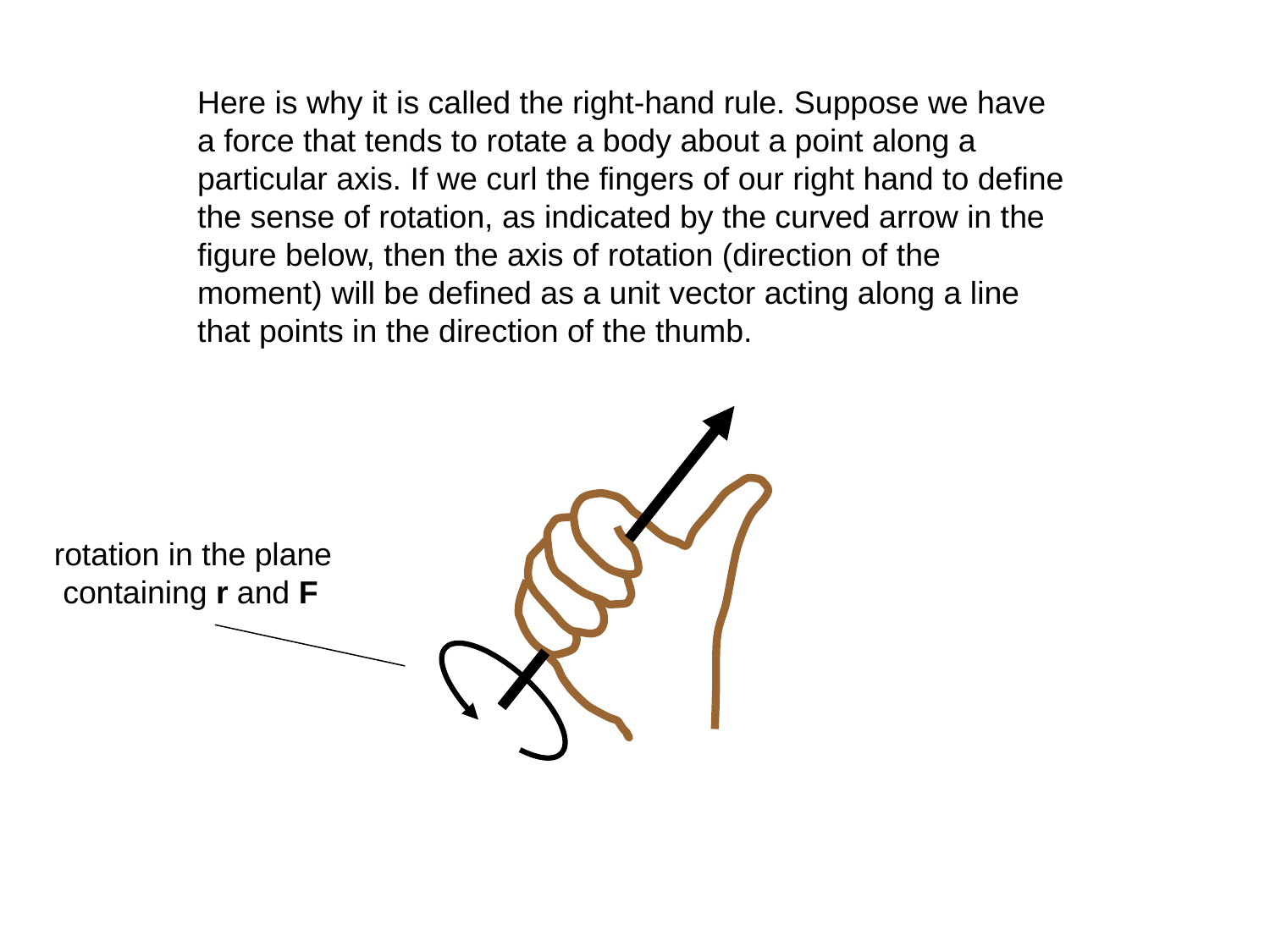

Here is why it is called the right-hand rule. Suppose we have a force that tends to rotate a body about a point along a particular axis. If we curl the fingers of our right hand to define the sense of rotation, as indicated by the curved arrow in the figure below, then the axis of rotation (direction of the moment) will be defined as a unit vector acting along a line that points in the direction of the thumb.

rotation in the plane
 containing r and F